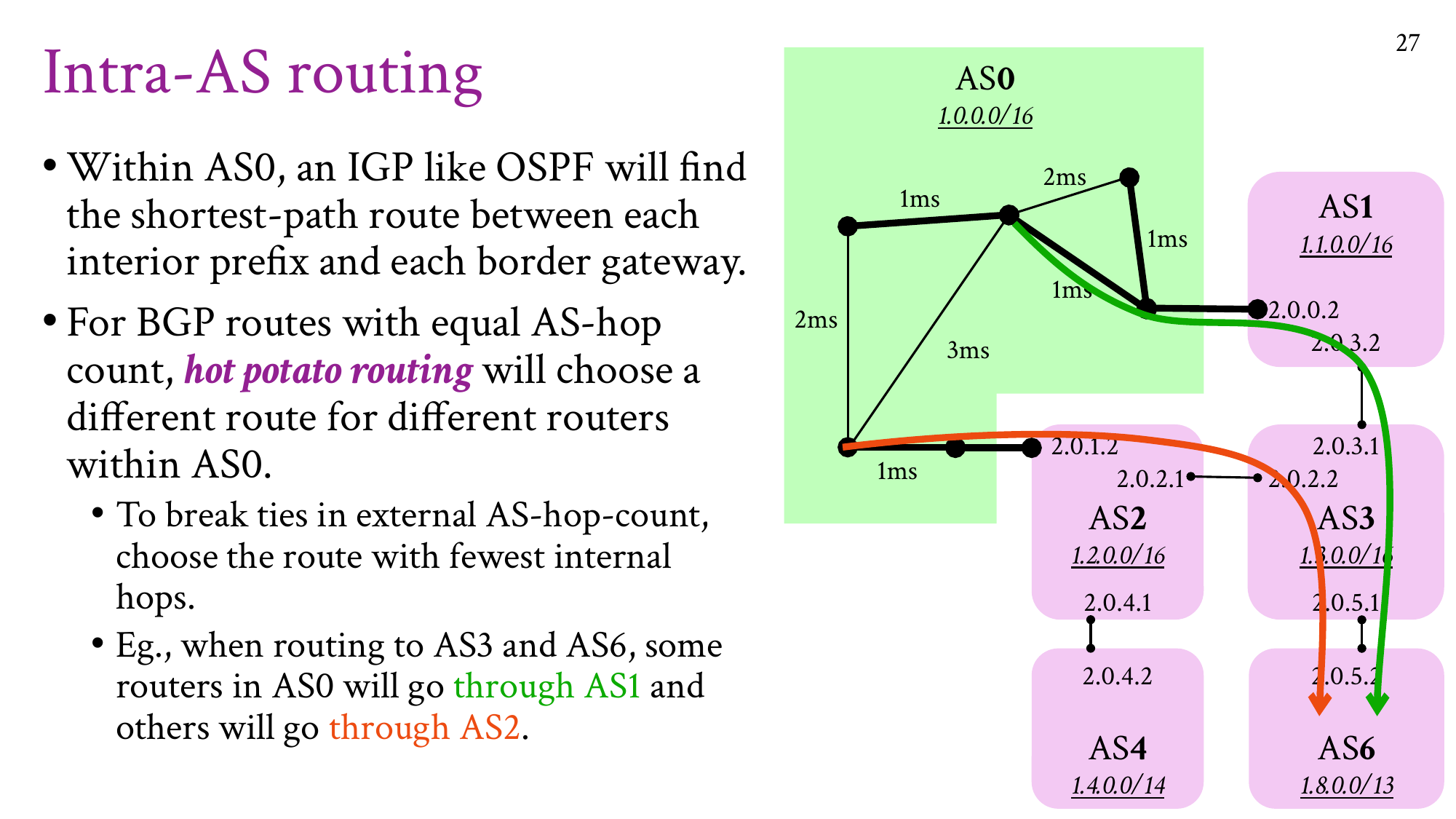

# Intra-AS routing
AS0
1.0.0.0/16

Within AS0, an IGP like OSPF will find the shortest-path route between each interior prefix and each border gateway.
For BGP routes with equal AS-hop count, hot potato routing will choose a different route for different routers within AS0.
To break ties in external AS-hop-count, choose the route with fewest internal hops.
Eg., when routing to AS3 and AS6, some routers in AS0 will go through AS1 and others will go through AS2.
2ms
AS1
1.1.0.0/16

2.0.0.2
2.0.3.2
1ms
1ms

1ms
2ms
3ms
2.0.1.2
2.0.2.1
AS2
1.2.0.0/16

2.0.4.1
2.0.3.1
2.0.2.2
AS3
1.3.0.0/16

2.0.5.1

1ms
2.0.4.2

AS4
1.4.0.0/14
2.0.5.2

AS6
1.8.0.0/13